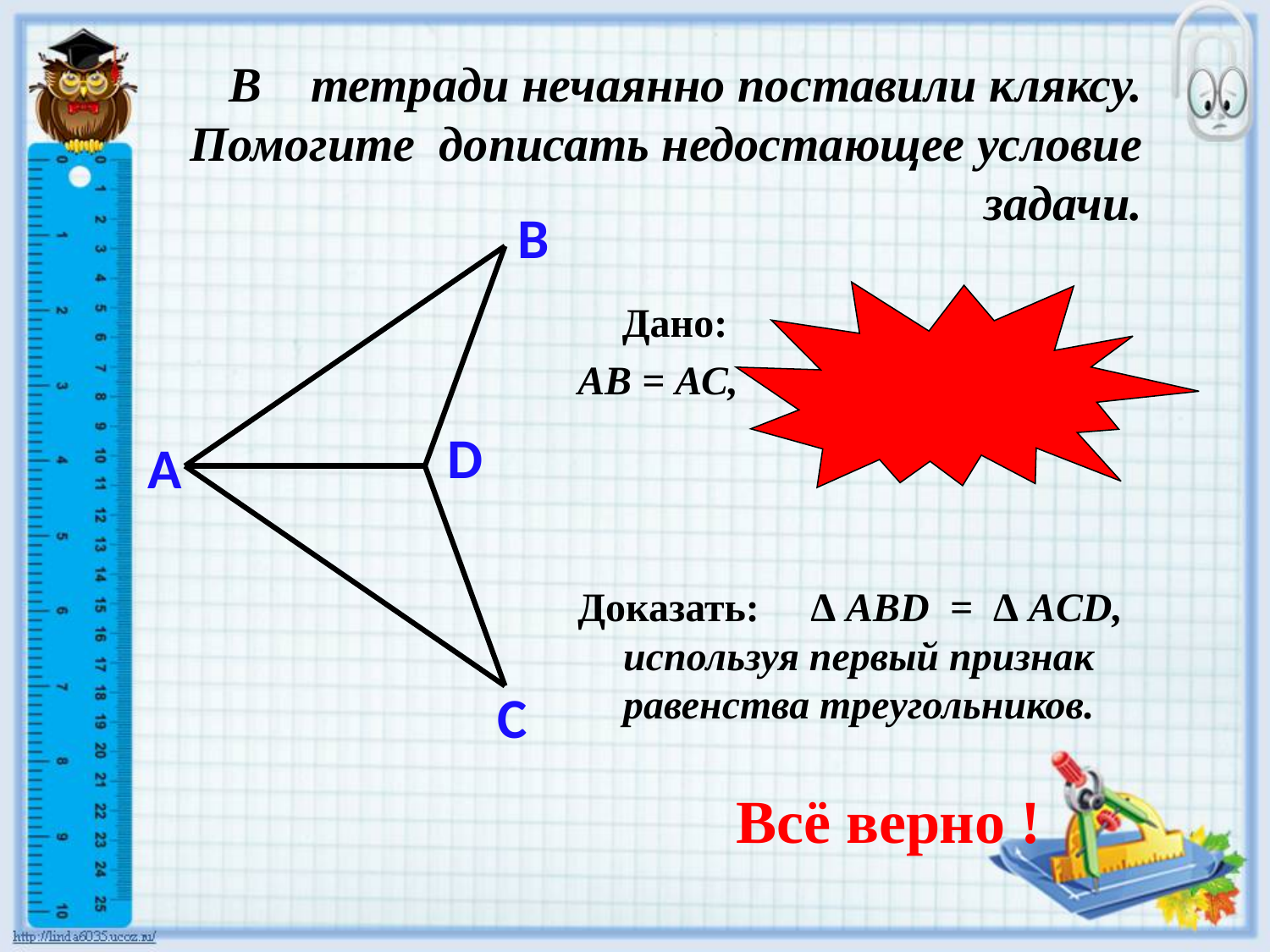

В    тетради нечаянно поставили кляксу. Помогите  дописать недостающее условие задачи.
B

     Дано:
АВ = АС,     ∠ BAD =∠ CAD.

Доказать:     Δ АВD  =  Δ ACD, используя первый признак равенства треугольников.

Всё верно !

D
A
C